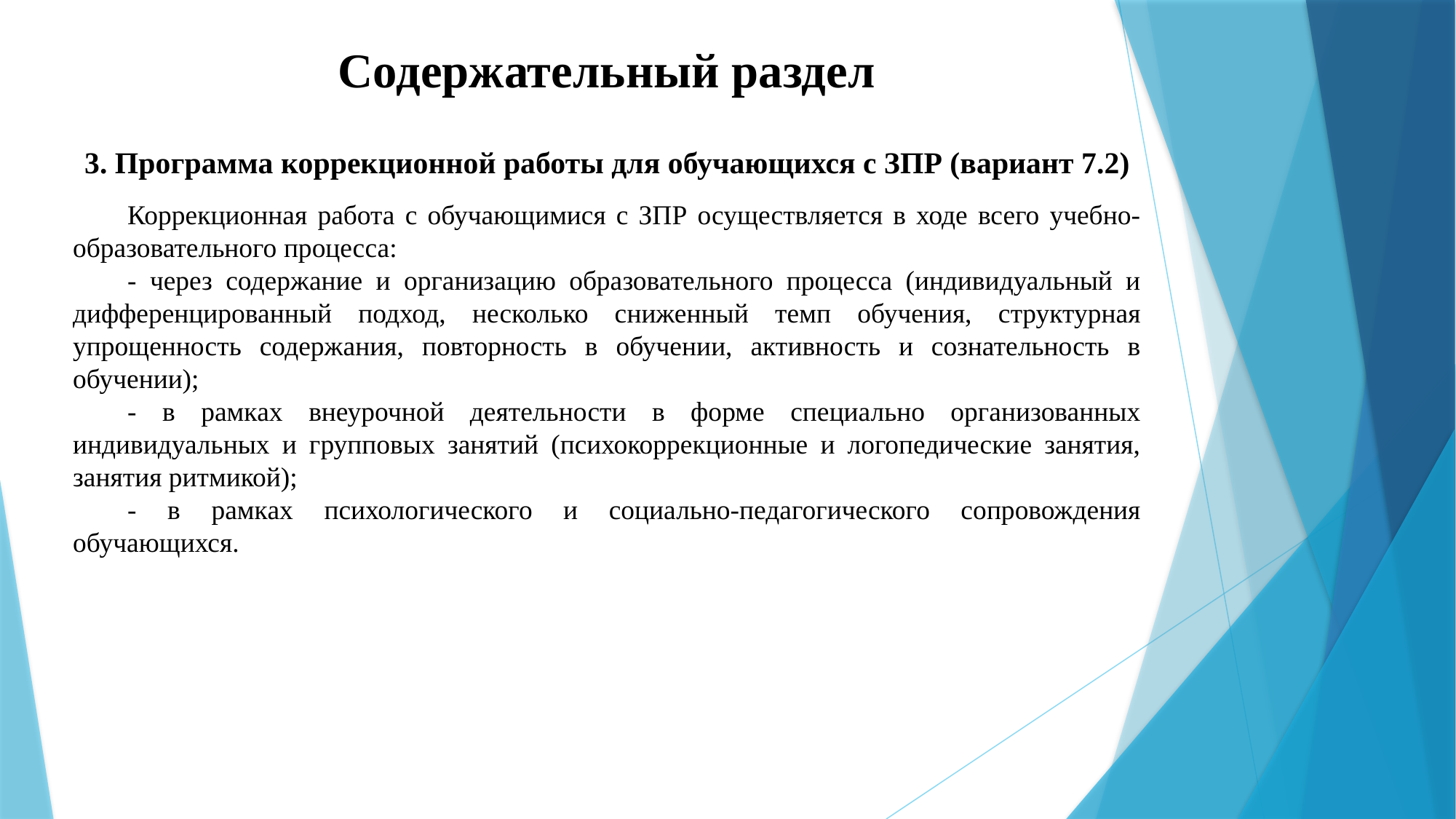

# Содержательный раздел
3. Программа коррекционной работы для обучающихся с ЗПР (вариант 7.2)
Коррекционная работа с обучающимися с ЗПР осуществляется в ходе всего учебно-образовательного процесса:
- через содержание и организацию образовательного процесса (индивидуальный и дифференцированный подход, несколько сниженный темп обучения, структурная упрощенность содержания, повторность в обучении, активность и сознательность в обучении);
- в рамках внеурочной деятельности в форме специально организованных индивидуальных и групповых занятий (психокоррекционные и логопедические занятия, занятия ритмикой);
- в рамках психологического и социально-педагогического сопровождения обучающихся.